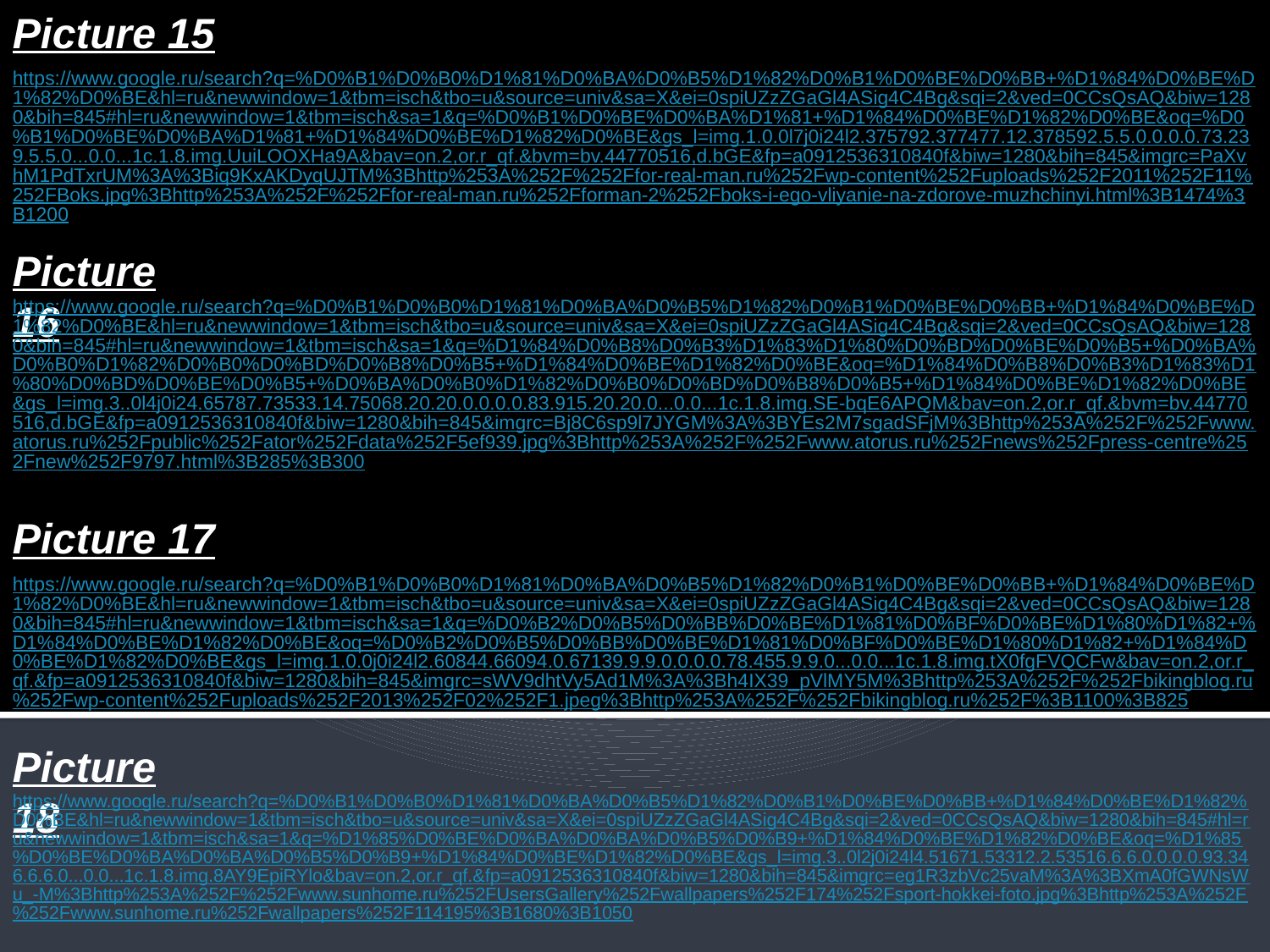

Picture 15
https://www.google.ru/search?q=%D0%B1%D0%B0%D1%81%D0%BA%D0%B5%D1%82%D0%B1%D0%BE%D0%BB+%D1%84%D0%BE%D1%82%D0%BE&hl=ru&newwindow=1&tbm=isch&tbo=u&source=univ&sa=X&ei=0spiUZzZGaGl4ASig4C4Bg&sqi=2&ved=0CCsQsAQ&biw=1280&bih=845#hl=ru&newwindow=1&tbm=isch&sa=1&q=%D0%B1%D0%BE%D0%BA%D1%81+%D1%84%D0%BE%D1%82%D0%BE&oq=%D0%B1%D0%BE%D0%BA%D1%81+%D1%84%D0%BE%D1%82%D0%BE&gs_l=img.1.0.0l7j0i24l2.375792.377477.12.378592.5.5.0.0.0.0.73.239.5.5.0...0.0...1c.1.8.img.UuiLOOXHa9A&bav=on.2,or.r_qf.&bvm=bv.44770516,d.bGE&fp=a0912536310840f&biw=1280&bih=845&imgrc=PaXvhM1PdTxrUM%3A%3Biq9KxAKDyqUJTM%3Bhttp%253A%252F%252Ffor-real-man.ru%252Fwp-content%252Fuploads%252F2011%252F11%252FBoks.jpg%3Bhttp%253A%252F%252Ffor-real-man.ru%252Fforman-2%252Fboks-i-ego-vliyanie-na-zdorove-muzhchinyi.html%3B1474%3B1200
Picture 16
https://www.google.ru/search?q=%D0%B1%D0%B0%D1%81%D0%BA%D0%B5%D1%82%D0%B1%D0%BE%D0%BB+%D1%84%D0%BE%D1%82%D0%BE&hl=ru&newwindow=1&tbm=isch&tbo=u&source=univ&sa=X&ei=0spiUZzZGaGl4ASig4C4Bg&sqi=2&ved=0CCsQsAQ&biw=1280&bih=845#hl=ru&newwindow=1&tbm=isch&sa=1&q=%D1%84%D0%B8%D0%B3%D1%83%D1%80%D0%BD%D0%BE%D0%B5+%D0%BA%D0%B0%D1%82%D0%B0%D0%BD%D0%B8%D0%B5+%D1%84%D0%BE%D1%82%D0%BE&oq=%D1%84%D0%B8%D0%B3%D1%83%D1%80%D0%BD%D0%BE%D0%B5+%D0%BA%D0%B0%D1%82%D0%B0%D0%BD%D0%B8%D0%B5+%D1%84%D0%BE%D1%82%D0%BE&gs_l=img.3..0l4j0i24.65787.73533.14.75068.20.20.0.0.0.0.83.915.20.20.0...0.0...1c.1.8.img.SE-bqE6APQM&bav=on.2,or.r_qf.&bvm=bv.44770516,d.bGE&fp=a0912536310840f&biw=1280&bih=845&imgrc=Bj8C6sp9l7JYGM%3A%3BYEs2M7sgadSFjM%3Bhttp%253A%252F%252Fwww.atorus.ru%252Fpublic%252Fator%252Fdata%252F5ef939.jpg%3Bhttp%253A%252F%252Fwww.atorus.ru%252Fnews%252Fpress-centre%252Fnew%252F9797.html%3B285%3B300
Picture 17
https://www.google.ru/search?q=%D0%B1%D0%B0%D1%81%D0%BA%D0%B5%D1%82%D0%B1%D0%BE%D0%BB+%D1%84%D0%BE%D1%82%D0%BE&hl=ru&newwindow=1&tbm=isch&tbo=u&source=univ&sa=X&ei=0spiUZzZGaGl4ASig4C4Bg&sqi=2&ved=0CCsQsAQ&biw=1280&bih=845#hl=ru&newwindow=1&tbm=isch&sa=1&q=%D0%B2%D0%B5%D0%BB%D0%BE%D1%81%D0%BF%D0%BE%D1%80%D1%82+%D1%84%D0%BE%D1%82%D0%BE&oq=%D0%B2%D0%B5%D0%BB%D0%BE%D1%81%D0%BF%D0%BE%D1%80%D1%82+%D1%84%D0%BE%D1%82%D0%BE&gs_l=img.1.0.0j0i24l2.60844.66094.0.67139.9.9.0.0.0.0.78.455.9.9.0...0.0...1c.1.8.img.tX0fgFVQCFw&bav=on.2,or.r_qf.&fp=a0912536310840f&biw=1280&bih=845&imgrc=sWV9dhtVy5Ad1M%3A%3Bh4IX39_pVlMY5M%3Bhttp%253A%252F%252Fbikingblog.ru%252Fwp-content%252Fuploads%252F2013%252F02%252F1.jpeg%3Bhttp%253A%252F%252Fbikingblog.ru%252F%3B1100%3B825
Picture 18
https://www.google.ru/search?q=%D0%B1%D0%B0%D1%81%D0%BA%D0%B5%D1%82%D0%B1%D0%BE%D0%BB+%D1%84%D0%BE%D1%82%D0%BE&hl=ru&newwindow=1&tbm=isch&tbo=u&source=univ&sa=X&ei=0spiUZzZGaGl4ASig4C4Bg&sqi=2&ved=0CCsQsAQ&biw=1280&bih=845#hl=ru&newwindow=1&tbm=isch&sa=1&q=%D1%85%D0%BE%D0%BA%D0%BA%D0%B5%D0%B9+%D1%84%D0%BE%D1%82%D0%BE&oq=%D1%85%D0%BE%D0%BA%D0%BA%D0%B5%D0%B9+%D1%84%D0%BE%D1%82%D0%BE&gs_l=img.3..0l2j0i24l4.51671.53312.2.53516.6.6.0.0.0.0.93.346.6.6.0...0.0...1c.1.8.img.8AY9EpiRYlo&bav=on.2,or.r_qf.&fp=a0912536310840f&biw=1280&bih=845&imgrc=eg1R3zbVc25vaM%3A%3BXmA0fGWNsWu_-M%3Bhttp%253A%252F%252Fwww.sunhome.ru%252FUsersGallery%252Fwallpapers%252F174%252Fsport-hokkei-foto.jpg%3Bhttp%253A%252F%252Fwww.sunhome.ru%252Fwallpapers%252F114195%3B1680%3B1050